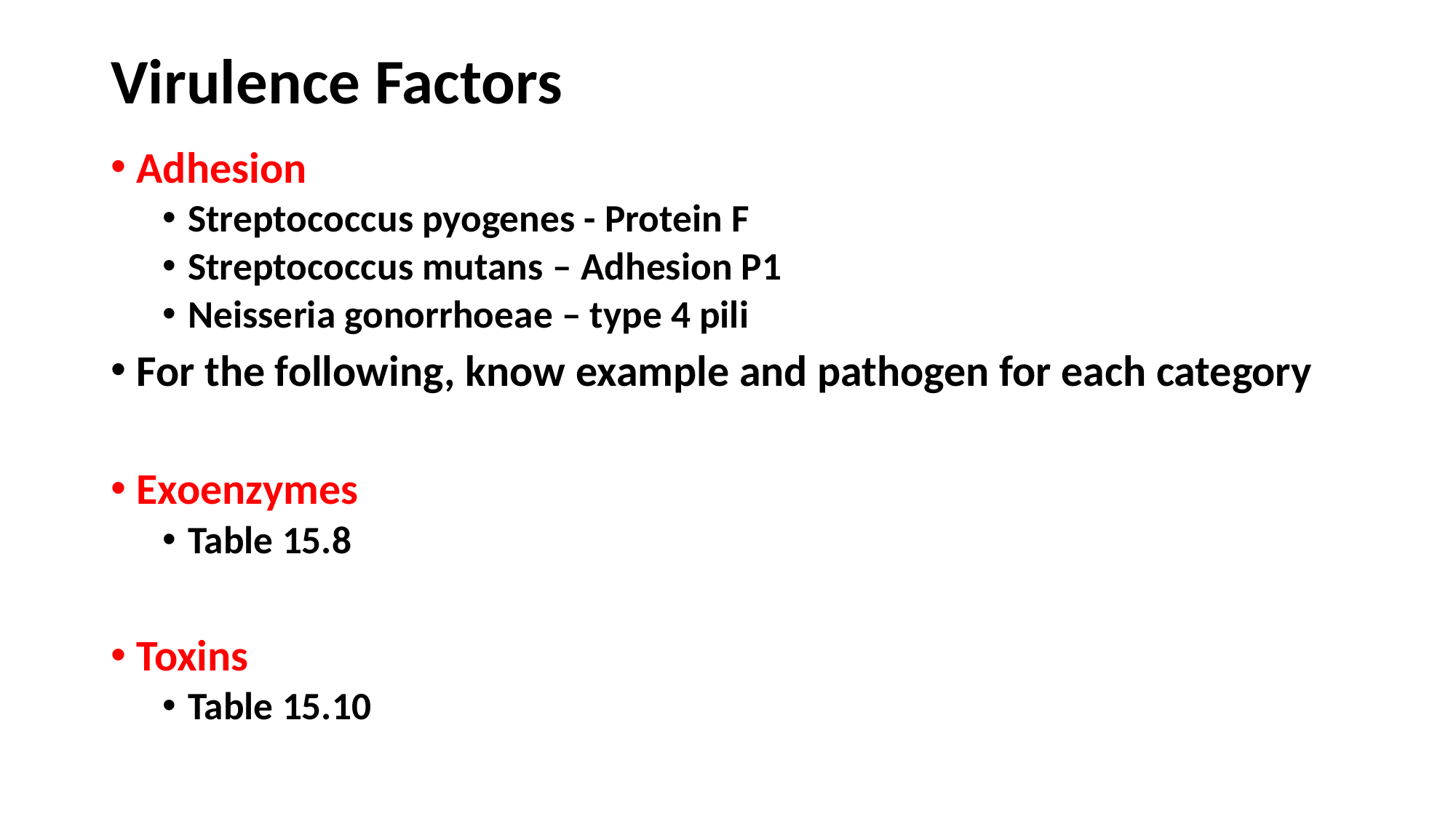

# Virulence Factors
Adhesion
Streptococcus pyogenes - Protein F
Streptococcus mutans – Adhesion P1
Neisseria gonorrhoeae – type 4 pili
For the following, know example and pathogen for each category

Exoenzymes
Table 15.8

Toxins
Table 15.10